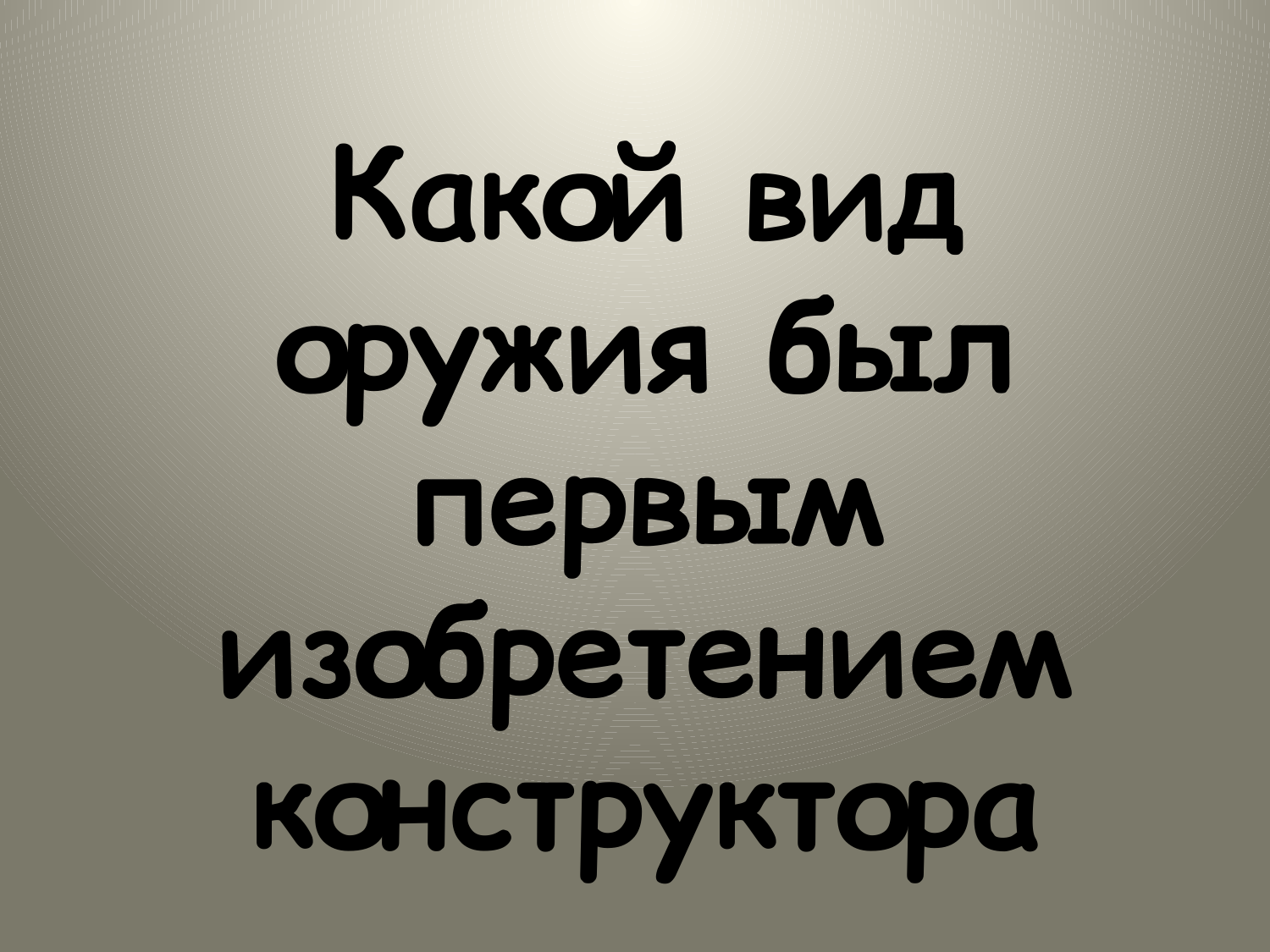

Какой вид оружия был первым изобретением конструктора